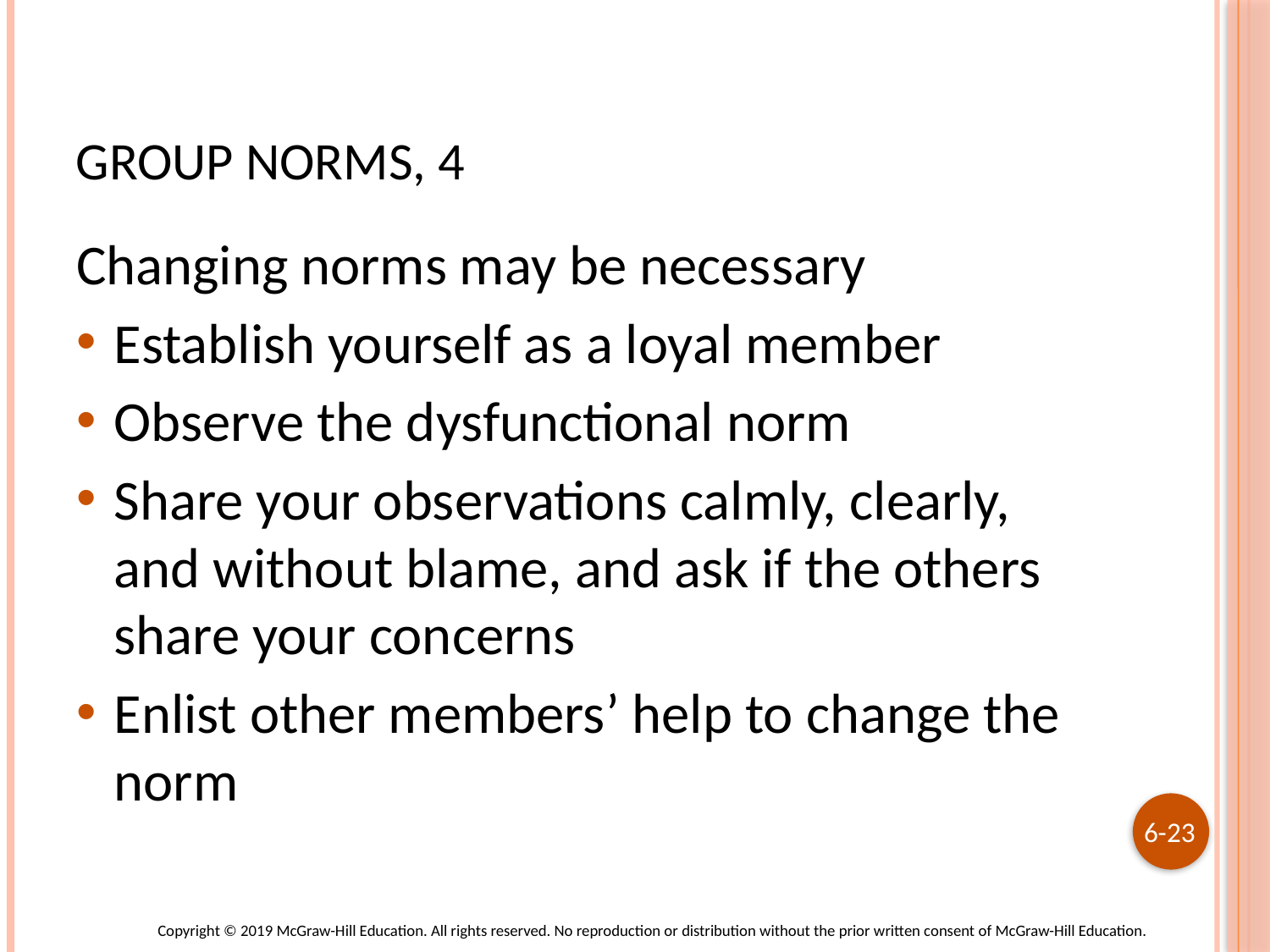

# Group Norms, 4
Changing norms may be necessary
Establish yourself as a loyal member
Observe the dysfunctional norm
Share your observations calmly, clearly, and without blame, and ask if the others share your concerns
Enlist other members’ help to change the norm